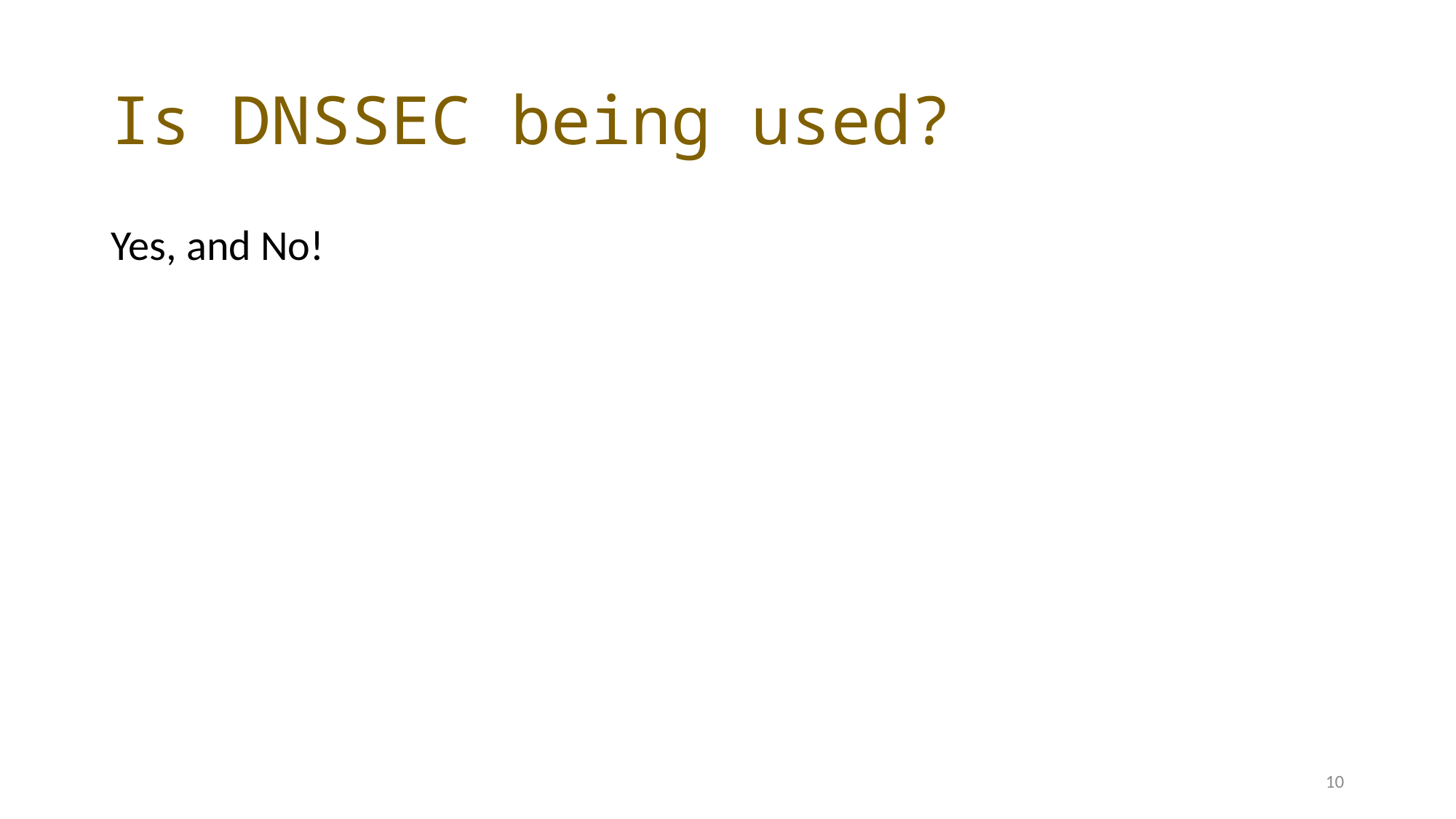

# Is DNSSEC being used?
Yes, and No!
10